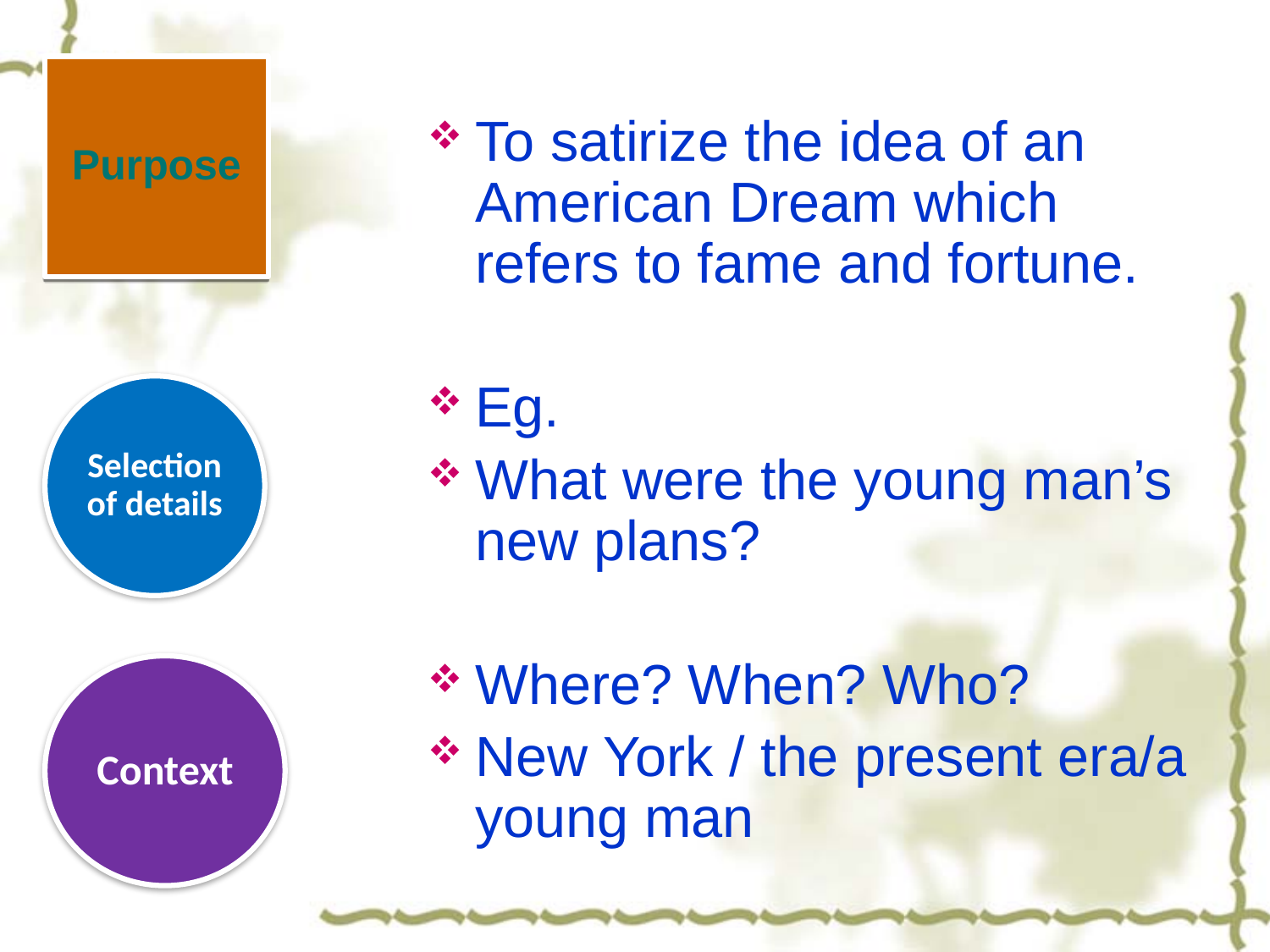

# Purpose
To satirize the idea of an American Dream which refers to fame and fortune.

Eg.
What were the young man’s new plans?

Where? When? Who?
New York / the present era/a young man

Selection of details

Context